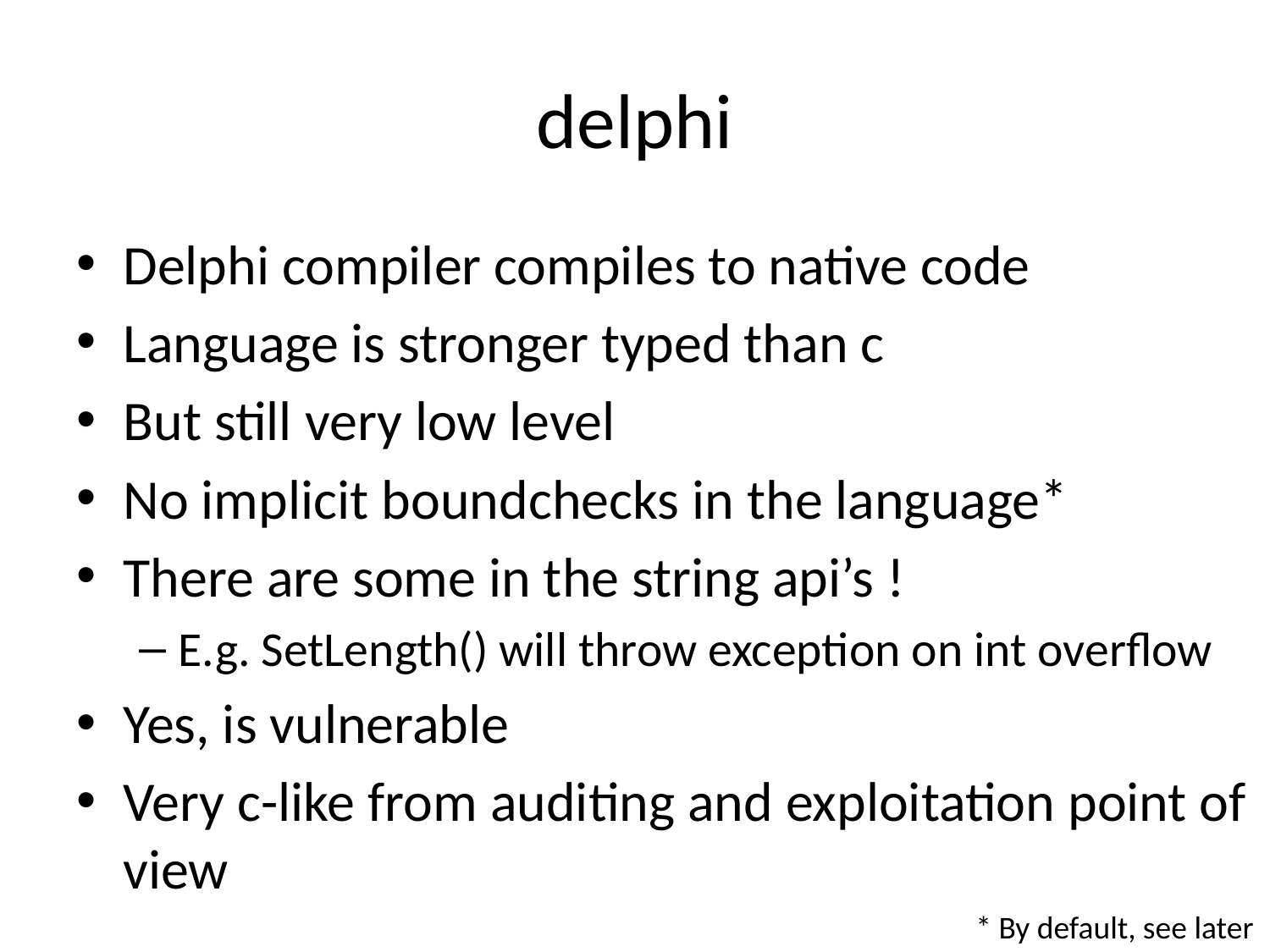

# delphi
Delphi compiler compiles to native code
Language is stronger typed than c
But still very low level
No implicit boundchecks in the language*
There are some in the string api’s !
E.g. SetLength() will throw exception on int overflow
Yes, is vulnerable
Very c-like from auditing and exploitation point of view
* By default, see later